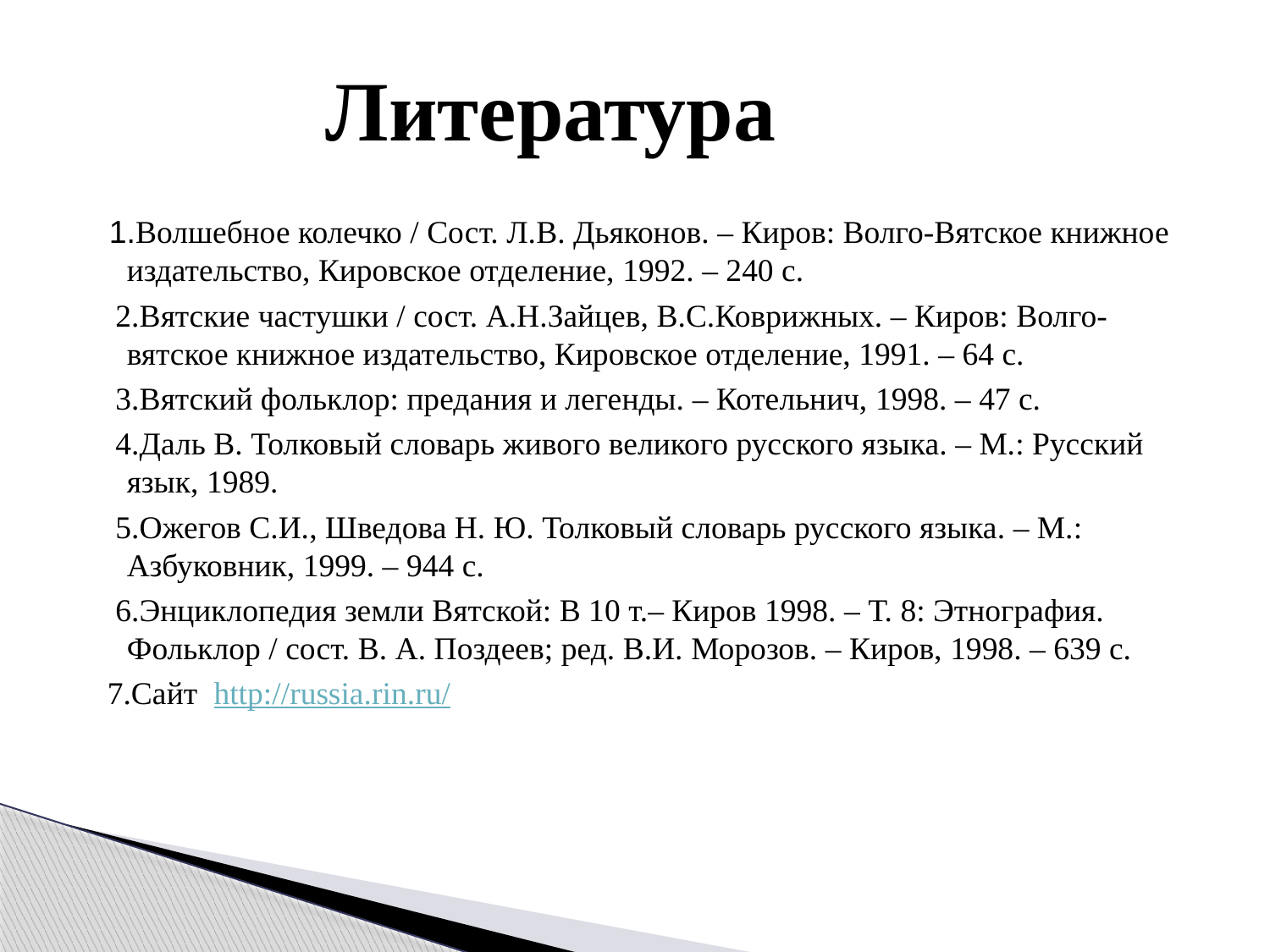

# Литература
  1.Волшебное колечко / Сост. Л.В. Дьяконов. – Киров: Волго-Вятское книжное издательство, Кировское отделение, 1992. – 240 с.
   2.Вятские частушки / сост. А.Н.Зайцев, В.С.Коврижных. – Киров: Волго-вятское книжное издательство, Кировское отделение, 1991. – 64 с.
   3.Вятский фольклор: предания и легенды. – Котельнич, 1998. – 47 с.
   4.Даль В. Толковый словарь живого великого русского языка. – М.: Русский язык, 1989.
   5.Ожегов С.И., Шведова Н. Ю. Толковый словарь русского языка. – М.: Азбуковник, 1999. – 944 с.
   6.Энциклопедия земли Вятской: В 10 т.– Киров 1998. – Т. 8: Этнография. Фольклор / сост. В. А. Поздеев; ред. В.И. Морозов. – Киров, 1998. – 639 с.
  7.Сайт  http://russia.rin.ru/